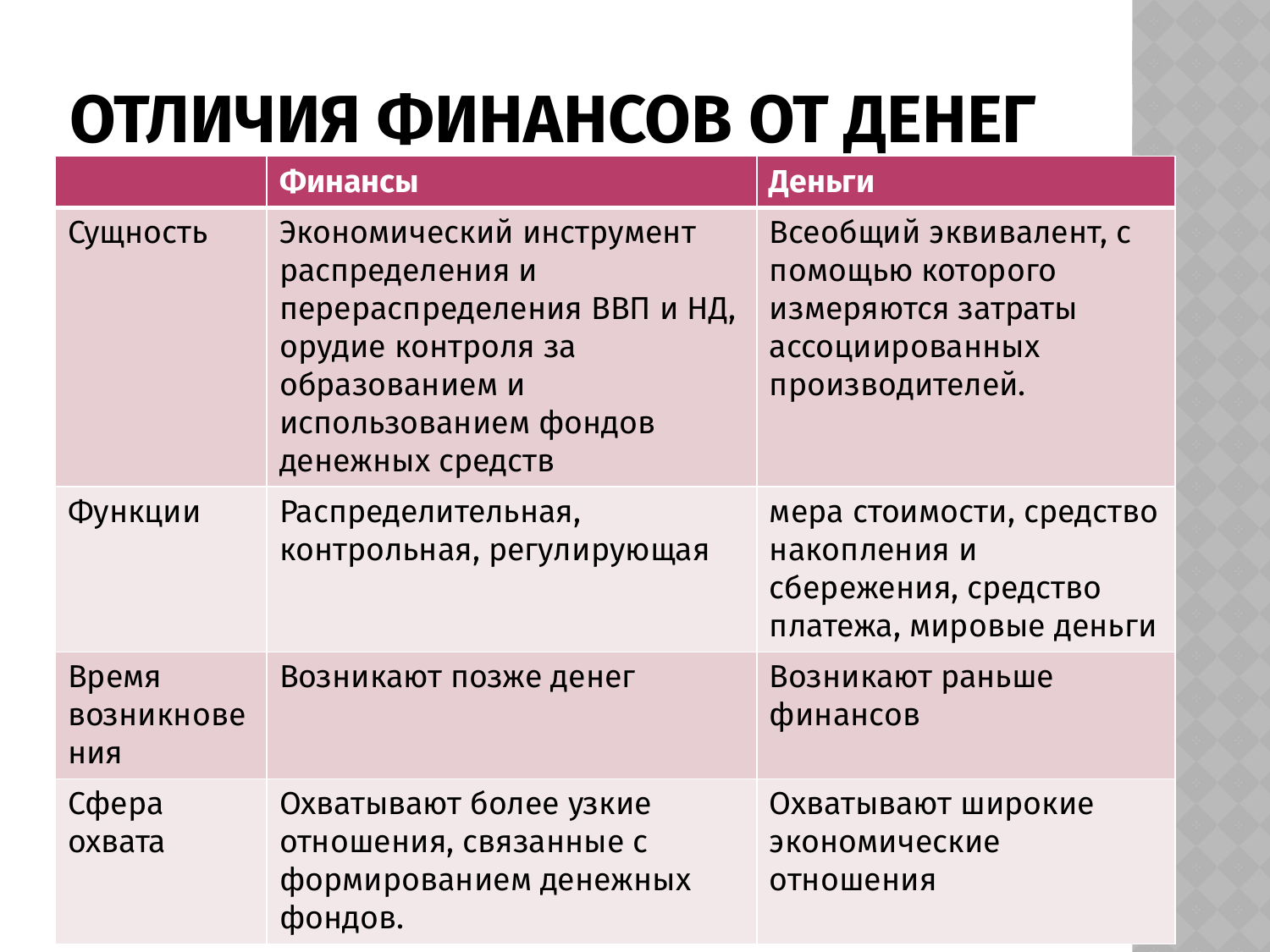

# Отличия финансов от денег
|  | Финансы | Деньги |
| --- | --- | --- |
| Сущность | Экономический инструмент распределения и перераспределения ВВП и НД, орудие контроля за образованием и использованием фондов денежных средств | Всеобщий эквивалент, с помощью которого измеряются затраты ассоциированных производителей. |
| Функции | Распределительная, контрольная, регулирующая | мера стоимости, средство накопления и сбережения, средство платежа, мировые деньги |
| Время возникновения | Возникают позже денег | Возникают раньше финансов |
| Сфера охвата | Охватывают более узкие отношения, связанные с формированием денежных фондов. | Охватывают широкие экономические отношения |